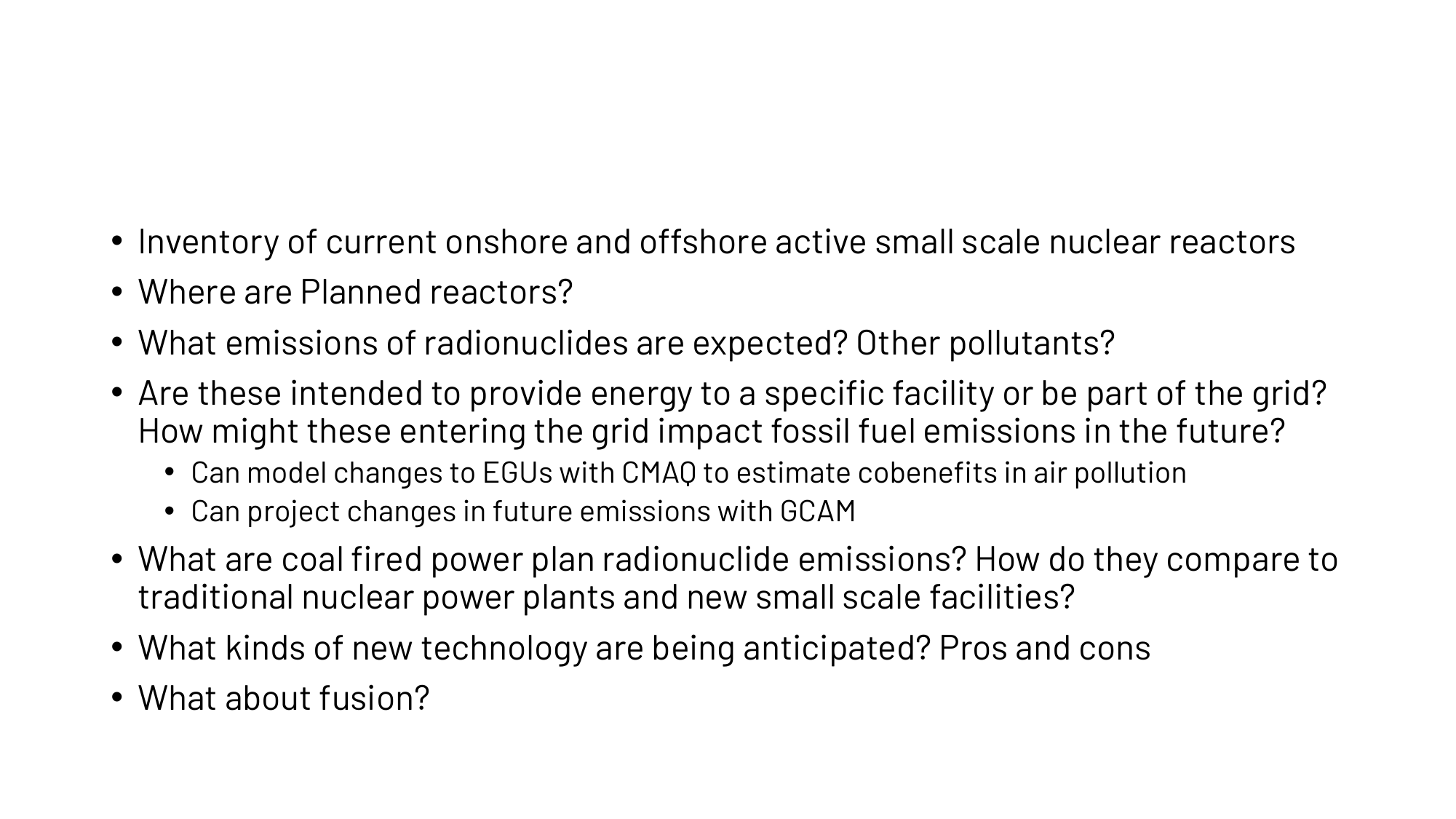

#
Inventory of current onshore and offshore active small scale nuclear reactors
Where are Planned reactors?
What emissions of radionuclides are expected? Other pollutants?
Are these intended to provide energy to a specific facility or be part of the grid? How might these entering the grid impact fossil fuel emissions in the future?
Can model changes to EGUs with CMAQ to estimate cobenefits in air pollution
Can project changes in future emissions with GCAM
What are coal fired power plan radionuclide emissions? How do they compare to traditional nuclear power plants and new small scale facilities?
What kinds of new technology are being anticipated? Pros and cons
What about fusion?